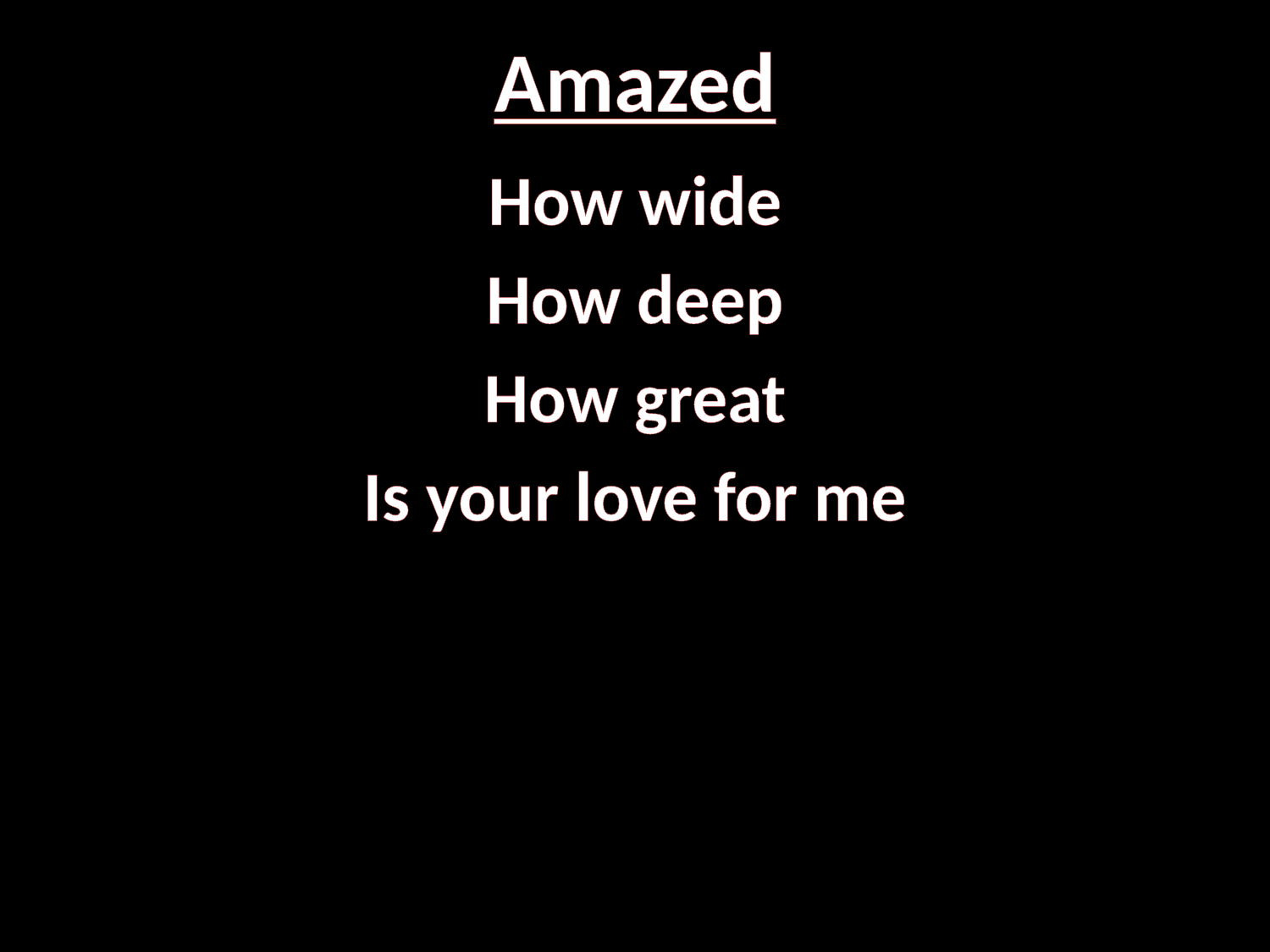

# Amazed
How wide
How deep
How great
Is your love for me